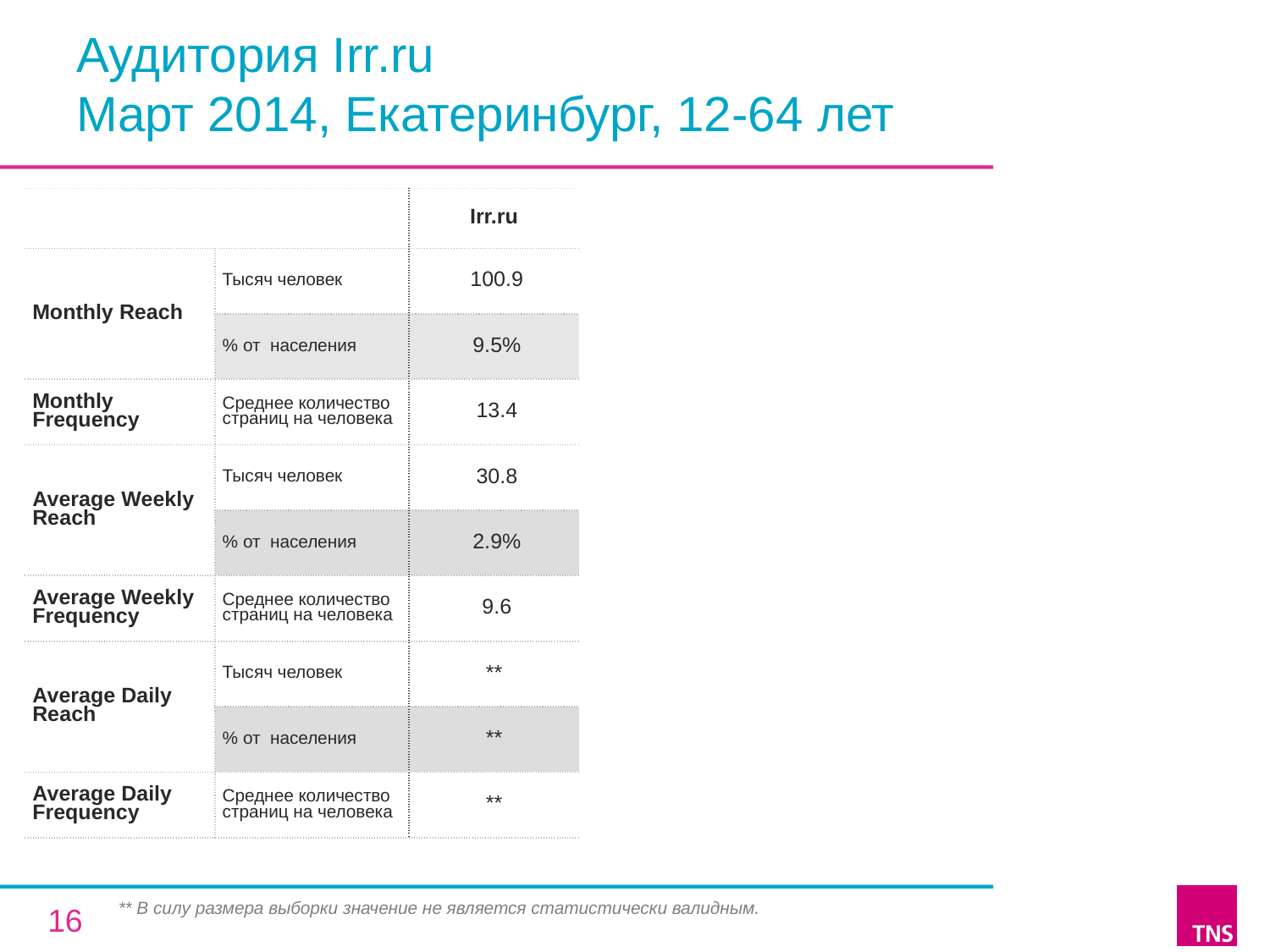

# Аудитория Irr.ru Март 2014, Екатеринбург, 12-64 лет
|  |  | Irr.ru |
| --- | --- | --- |
| Monthly Reach | Тысяч человек | 100.9 |
|  | % от населения | 9.5% |
| Monthly Frequency | Среднее количество страниц на человека | 13.4 |
| Average Weekly Reach | Тысяч человек | 30.8 |
|  | % от населения | 2.9% |
| Average Weekly Frequency | Среднее количество страниц на человека | 9.6 |
| Average Daily Reach | Тысяч человек | \*\* |
|  | % от населения | \*\* |
| Average Daily Frequency | Среднее количество страниц на человека | \*\* |
** В силу размера выборки значение не является статистически валидным.
16